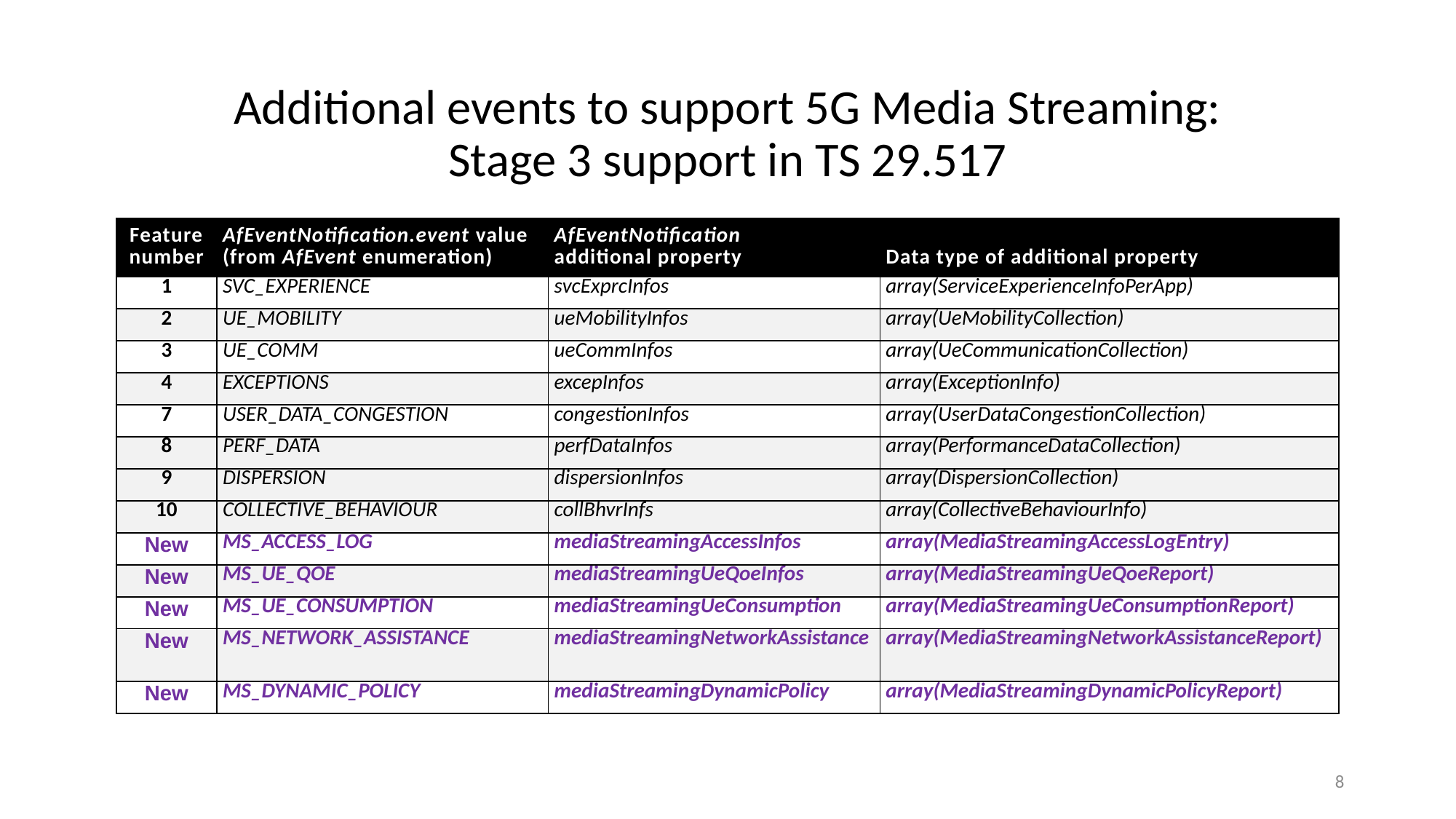

# Additional events to support 5G Media Streaming: Stage 3 support in TS 29.517
| Feature number | AfEventNotification.event value (from AfEvent enumeration) | AfEventNotification additional property | Data type of additional property |
| --- | --- | --- | --- |
| 1 | SVC\_EXPERIENCE | svcExprcInfos | array(ServiceExperienceInfoPerApp) |
| 2 | UE\_MOBILITY | ueMobilityInfos | array(UeMobilityCollection) |
| 3 | UE\_COMM | ueCommInfos | array(UeCommunicationCollection) |
| 4 | EXCEPTIONS | excepInfos | array(ExceptionInfo) |
| 7 | USER\_DATA\_CONGESTION | congestionInfos | array(UserDataCongestionCollection) |
| 8 | PERF\_DATA | perfDataInfos | array(PerformanceDataCollection) |
| 9 | DISPERSION | dispersionInfos | array(DispersionCollection) |
| 10 | COLLECTIVE\_BEHAVIOUR | collBhvrInfs | array(CollectiveBehaviourInfo) |
| New | MS\_ACCESS\_LOG | mediaStreamingAccessInfos | array(MediaStreamingAccessLogEntry) |
| New | MS\_UE\_QOE | mediaStreamingUeQoeInfos | array(MediaStreamingUeQoeReport) |
| New | MS\_UE\_CONSUMPTION | mediaStreamingUeConsumption | array(MediaStreamingUeConsumptionReport) |
| New | MS\_NETWORK\_ASSISTANCE | mediaStreamingNetworkAssistance | array(MediaStreamingNetworkAssistanceReport) |
| New | MS\_DYNAMIC\_POLICY | mediaStreamingDynamicPolicy | array(MediaStreamingDynamicPolicyReport) |
8